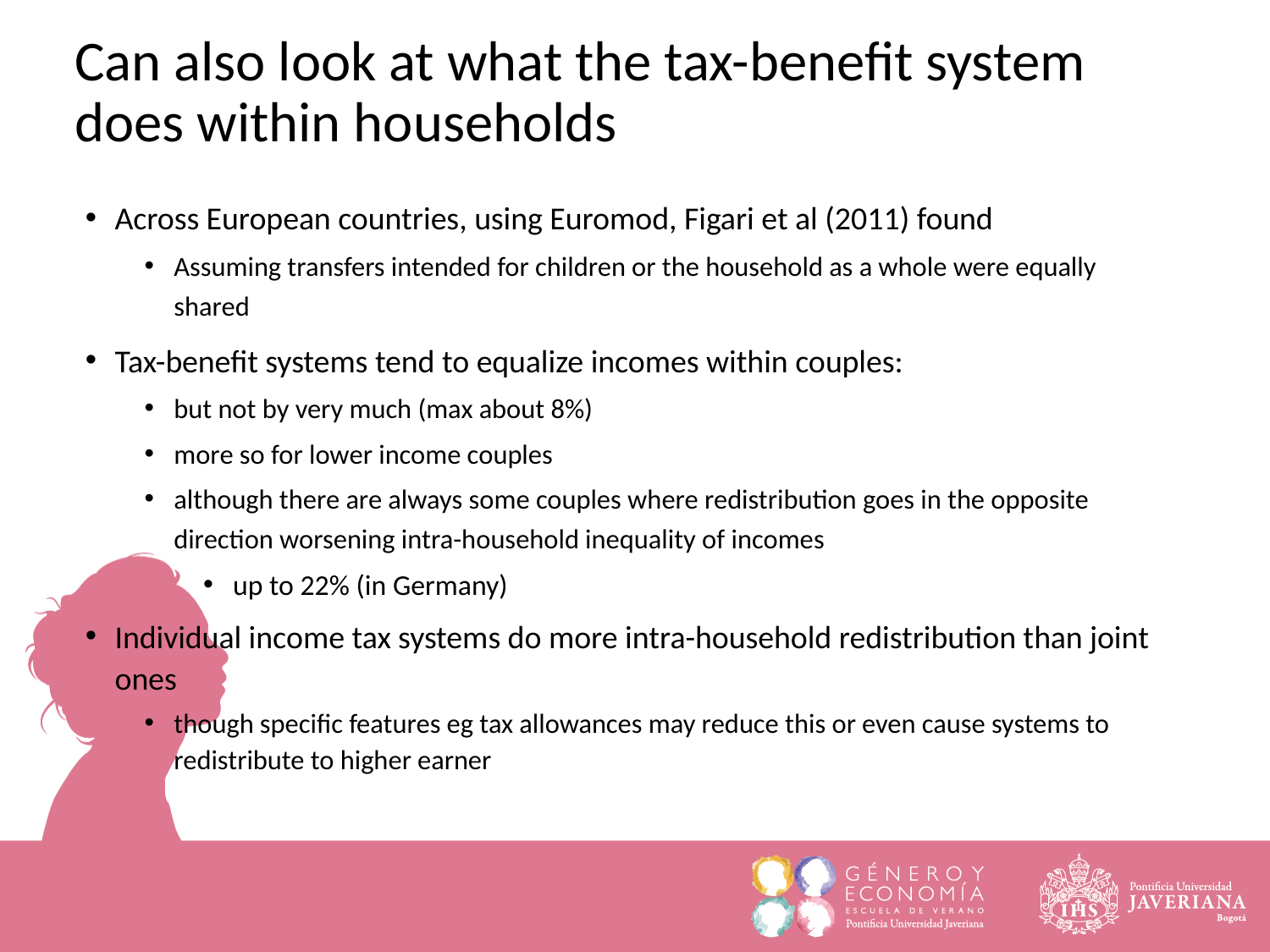

# Can also look at what the tax-benefit system does within households
Across European countries, using Euromod, Figari et al (2011) found
Assuming transfers intended for children or the household as a whole were equally shared
Tax-benefit systems tend to equalize incomes within couples:
but not by very much (max about 8%)
more so for lower income couples
although there are always some couples where redistribution goes in the opposite direction worsening intra-household inequality of incomes
up to 22% (in Germany)
Individual income tax systems do more intra-household redistribution than joint ones
though specific features eg tax allowances may reduce this or even cause systems to redistribute to higher earner